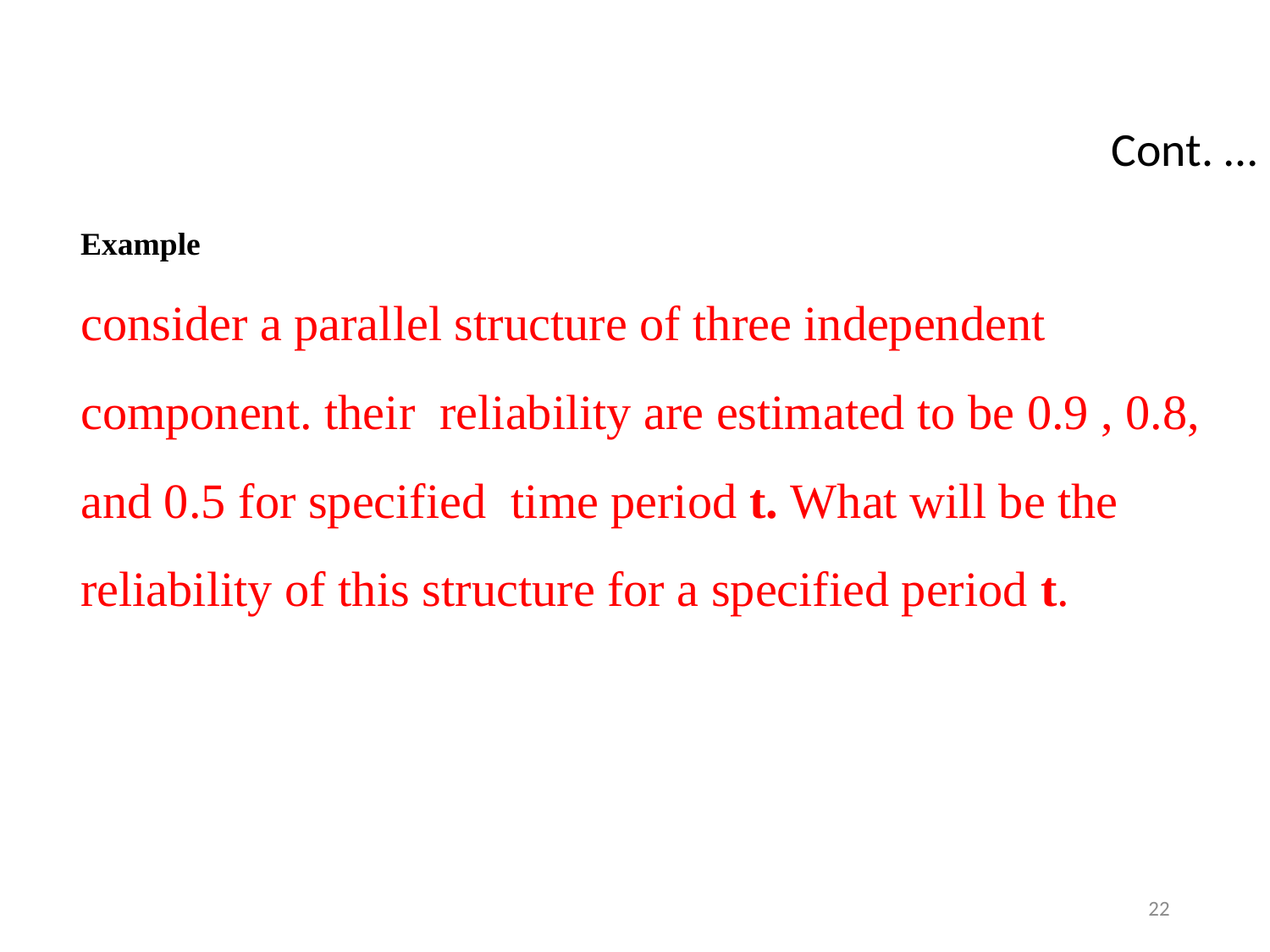

# Cont. …
Example
consider a parallel structure of three independent component. their  reliability are estimated to be 0.9 , 0.8, and 0.5 for specified  time period t. What will be the reliability of this structure for a specified period t.
22